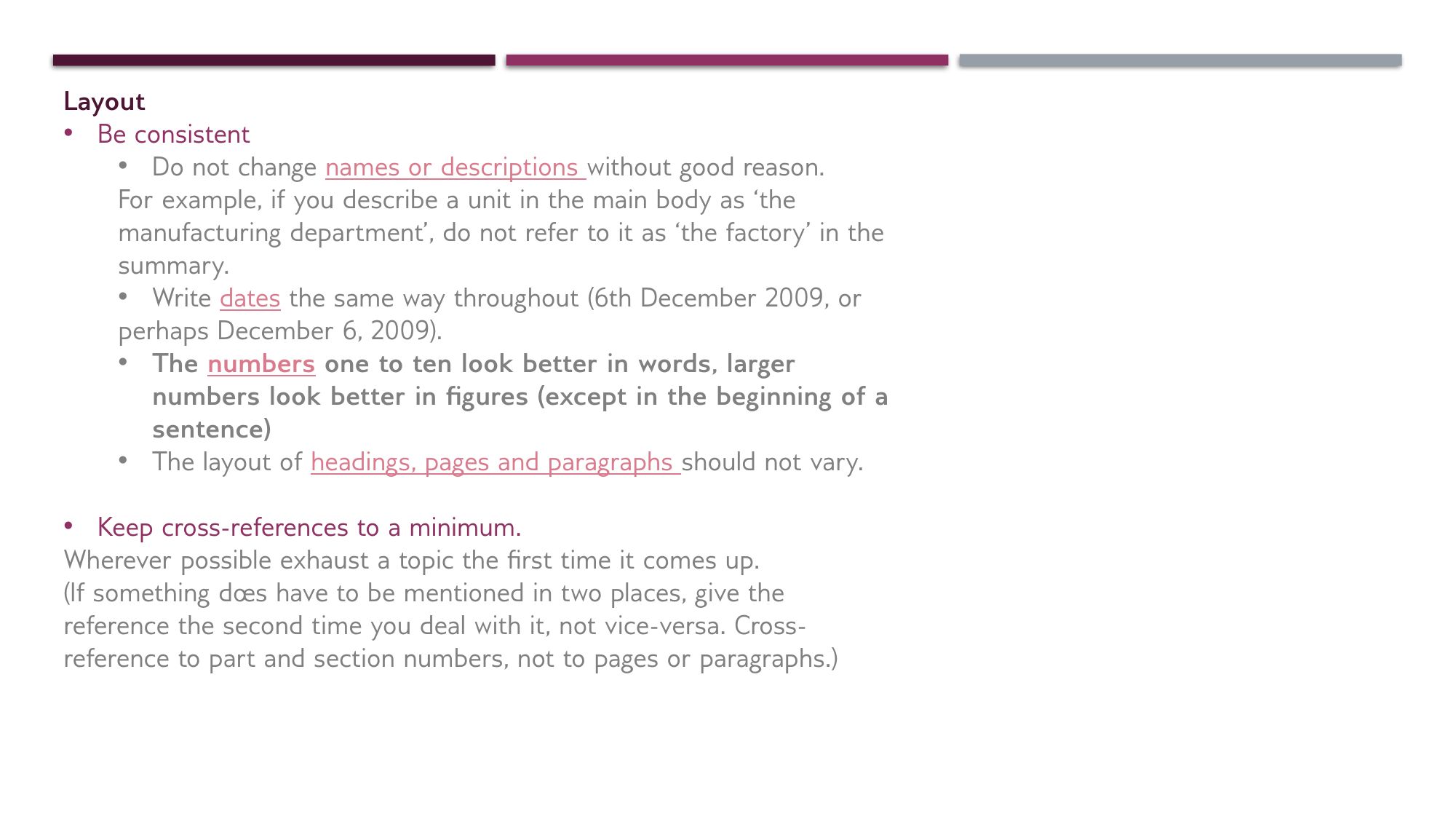

Layout
Be consistent
Do not change names or descriptions without good reason.
For example, if you describe a unit in the main body as ‘the
manufacturing department’, do not refer to it as ‘the factory’ in the
summary.
Write dates the same way throughout (6th December 2009, or
perhaps December 6, 2009).
The numbers one to ten look better in words, larger numbers look better in figures (except in the beginning of a sentence)
The layout of headings, pages and paragraphs should not vary.

Keep cross-references to a minimum.
Wherever possible exhaust a topic the first time it comes up.
(If something does have to be mentioned in two places, give the reference the second time you deal with it, not vice-versa. Cross-reference to part and section numbers, not to pages or paragraphs.)